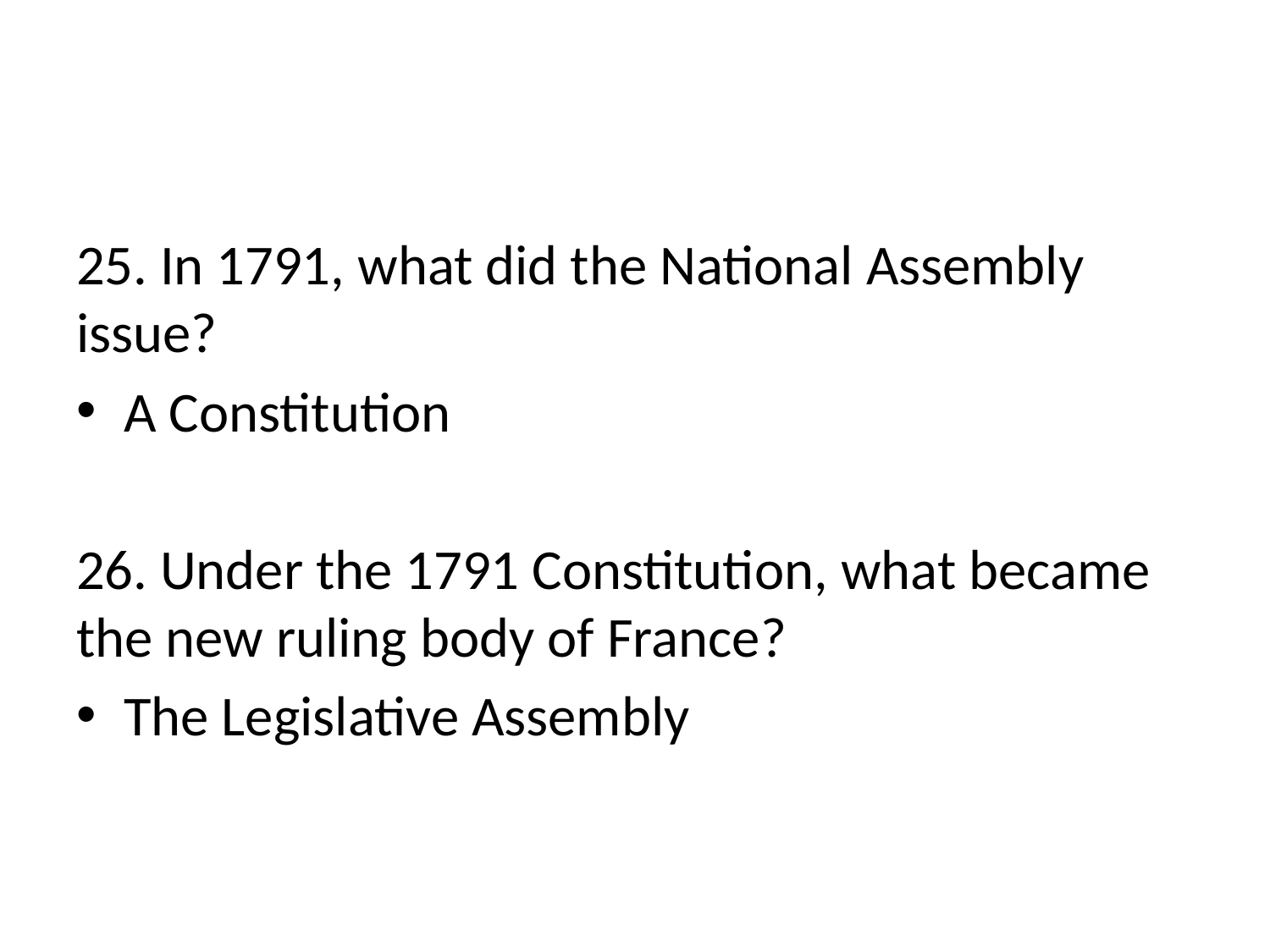

#
25. In 1791, what did the National Assembly issue?
A Constitution

26. Under the 1791 Constitution, what became the new ruling body of France?
The Legislative Assembly